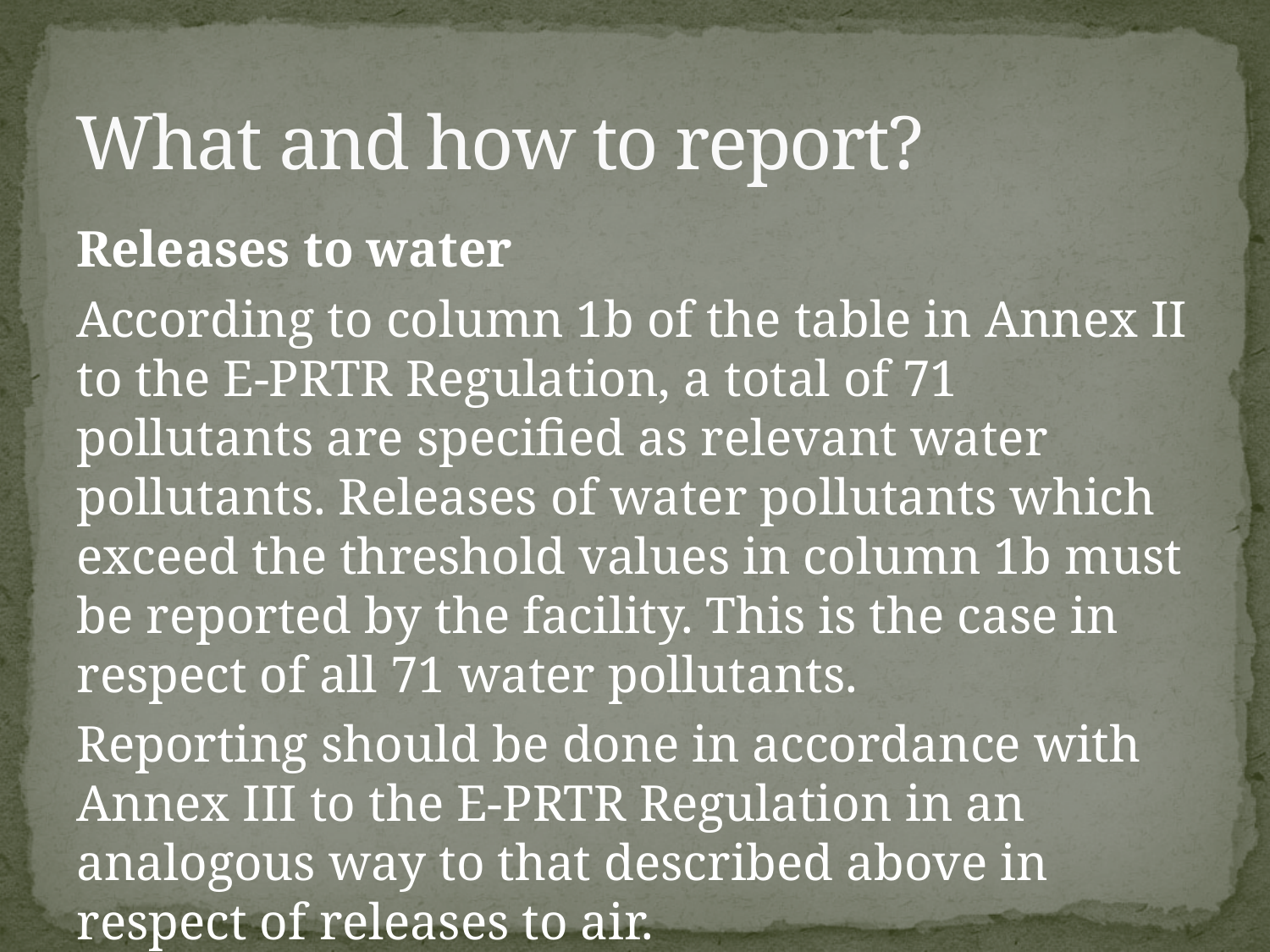

# What and how to report?
Releases to water
According to column 1b of the table in Annex II to the E-PRTR Regulation, a total of 71 pollutants are specified as relevant water pollutants. Releases of water pollutants which exceed the threshold values in column 1b must be reported by the facility. This is the case in respect of all 71 water pollutants.
Reporting should be done in accordance with Annex III to the E-PRTR Regulation in an analogous way to that described above in respect of releases to air.